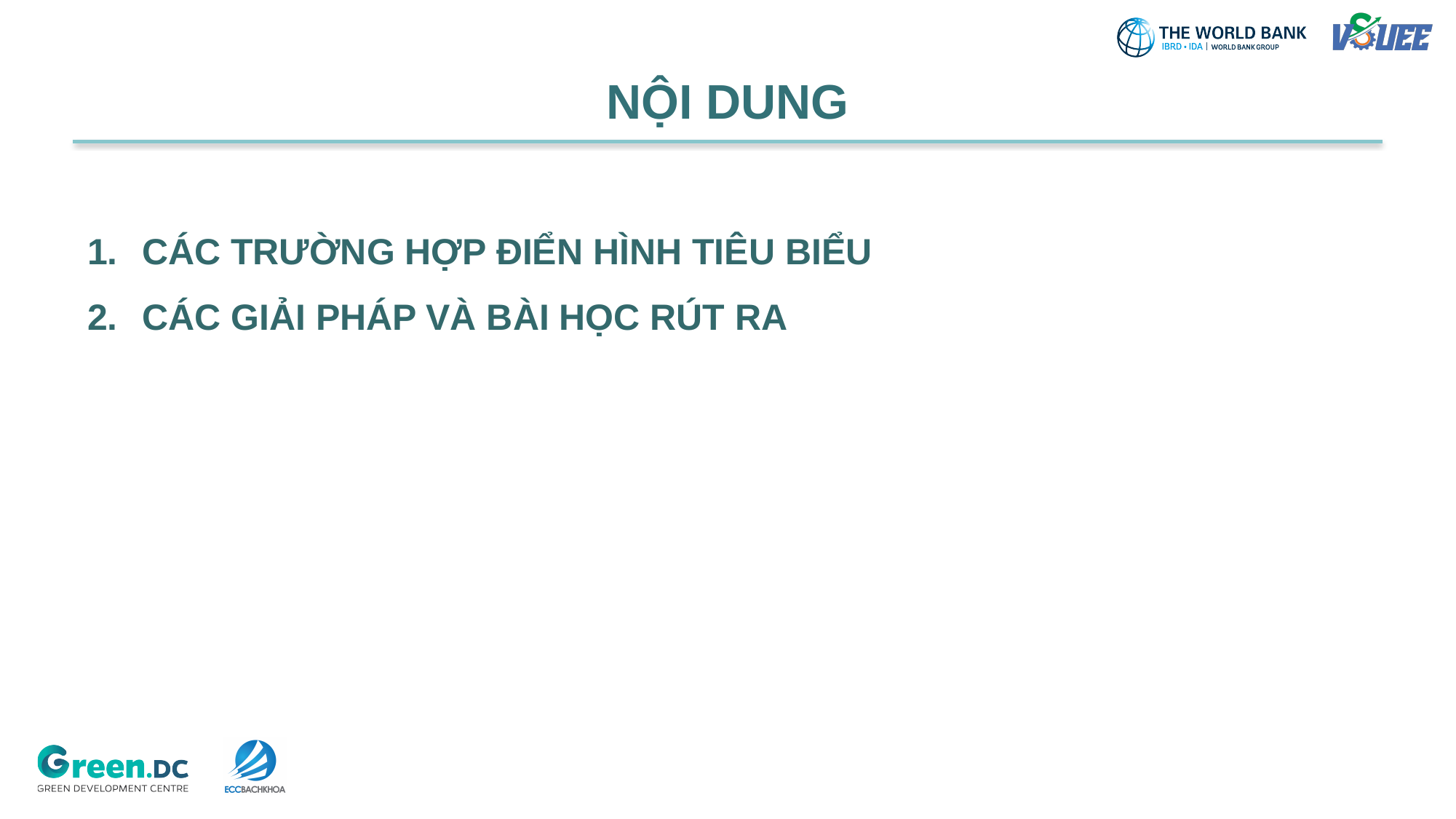

NỘI DUNG
CÁC TRƯỜNG HỢP ĐIỂN HÌNH TIÊU BIỂU
CÁC GIẢI PHÁP VÀ BÀI HỌC RÚT RA